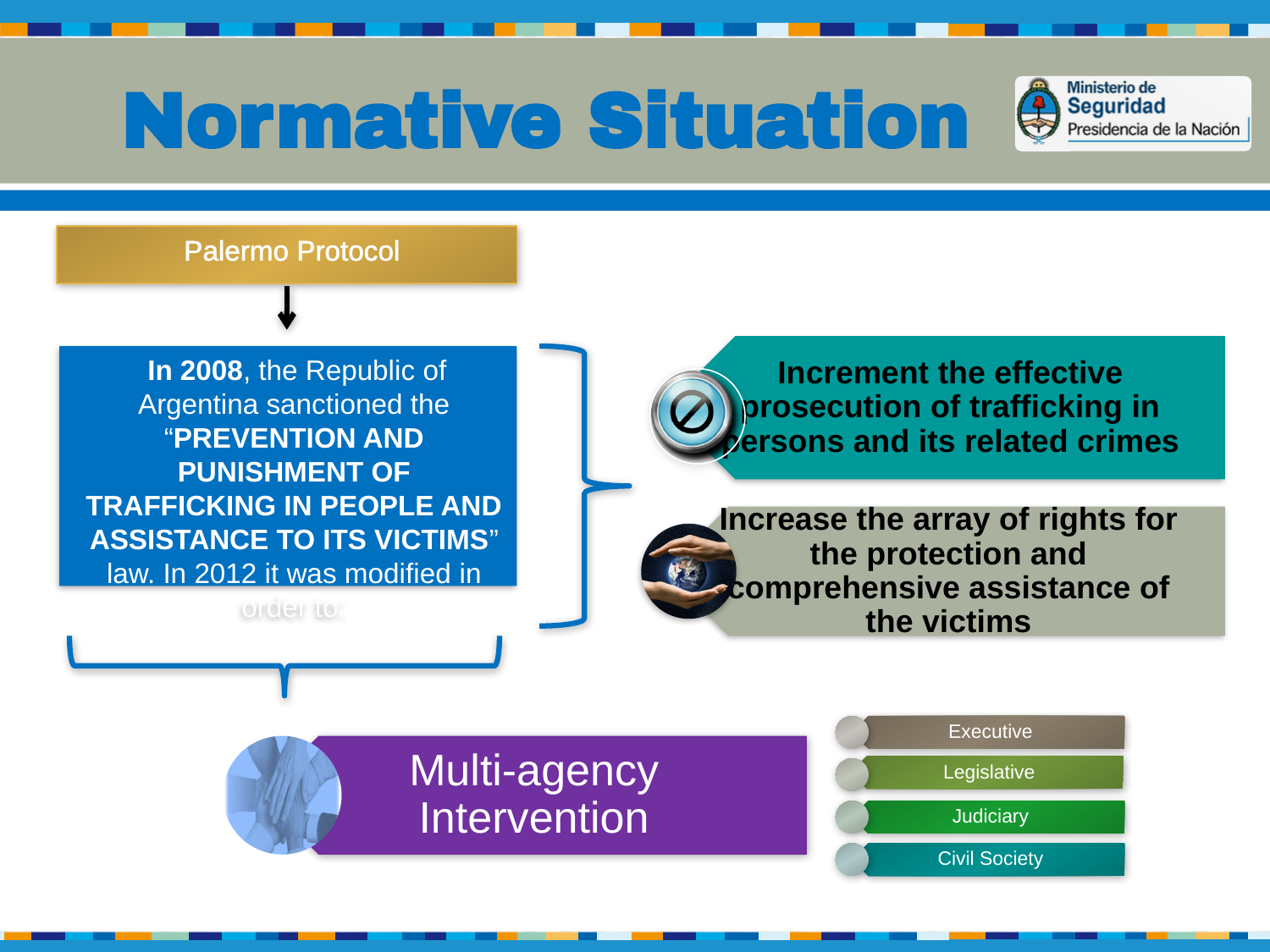

# Normative Situation
Palermo Protocol
Increment the effective prosecution of trafficking in persons and its related crimes
Increase the array of rights for the protection and comprehensive assistance of the victims
 In 2008, the Republic of Argentina sanctioned the “PREVENTION AND PUNISHMENT OF TRAFFICKING IN PEOPLE AND ASSISTANCE TO ITS VICTIMS” law. In 2012 it was modified in order to:

Executive
Legislative
Judiciary
Civil Society
Multi-agency Intervention